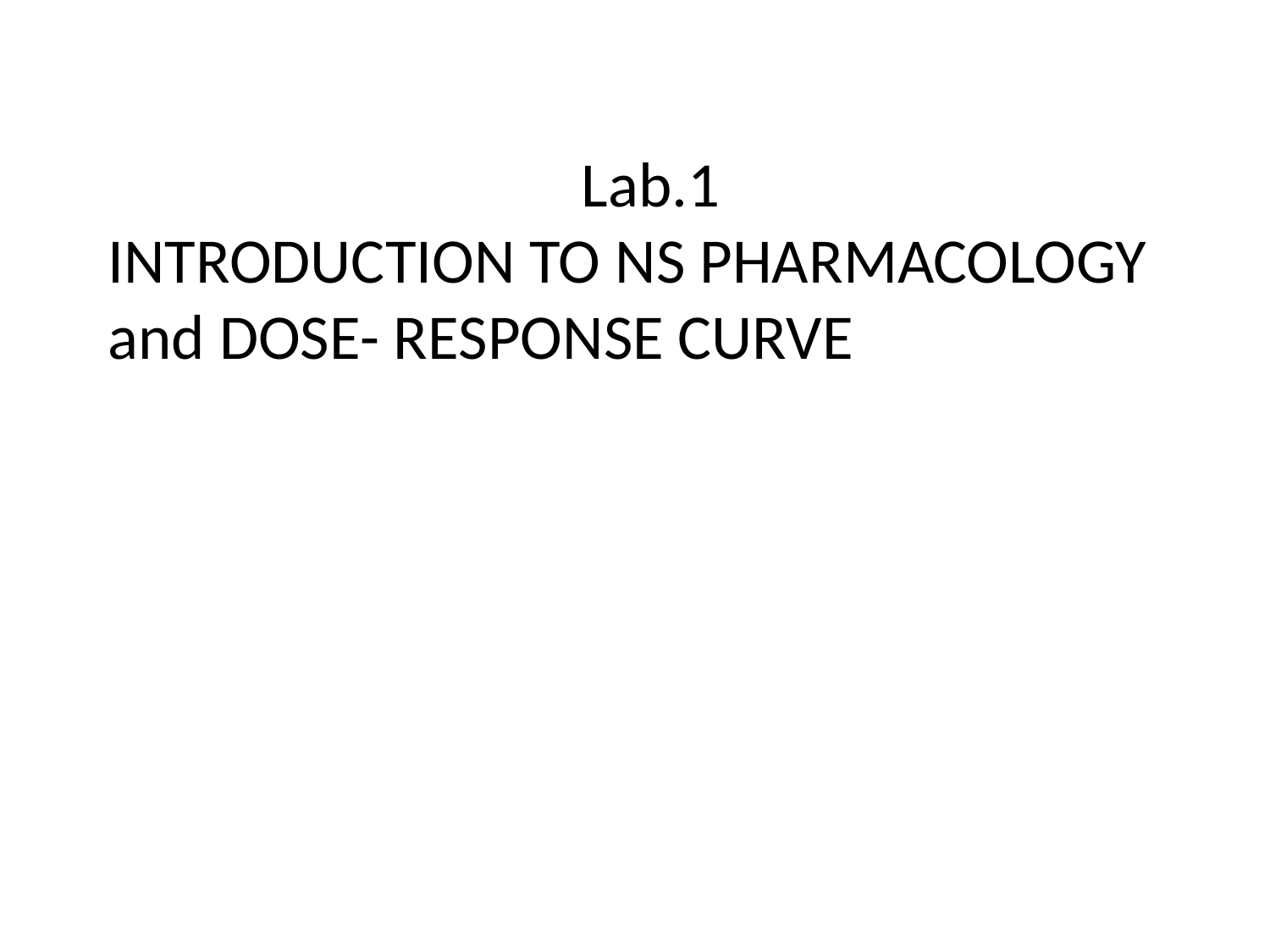

Lab.1
INTRODUCTION TO NS PHARMACOLOGY and DOSE- RESPONSE CURVE